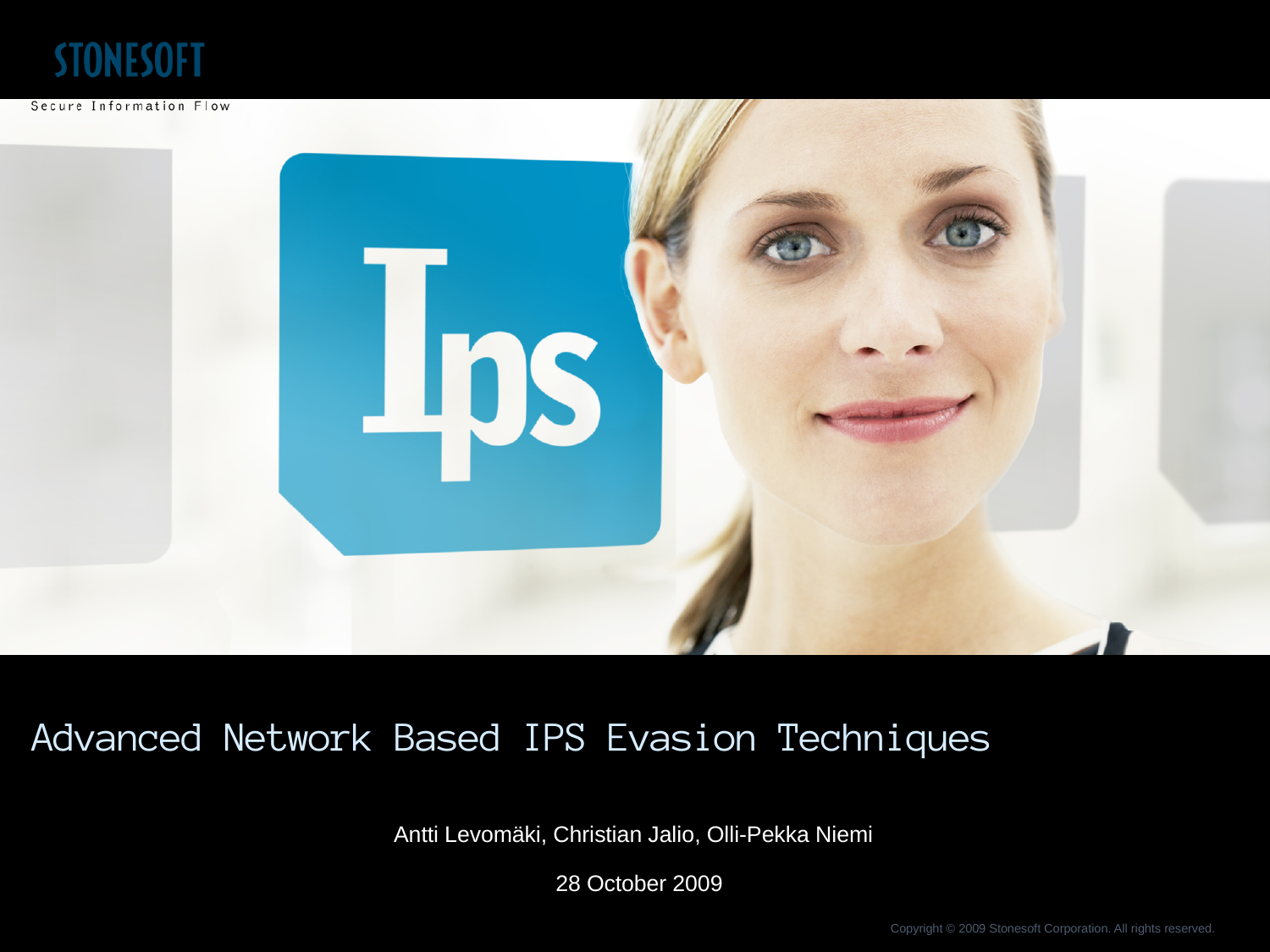

# Advanced Network Based IPS Evasion Techniques
Antti Levomäki, Christian Jalio, Olli-Pekka Niemi
28 October 2009